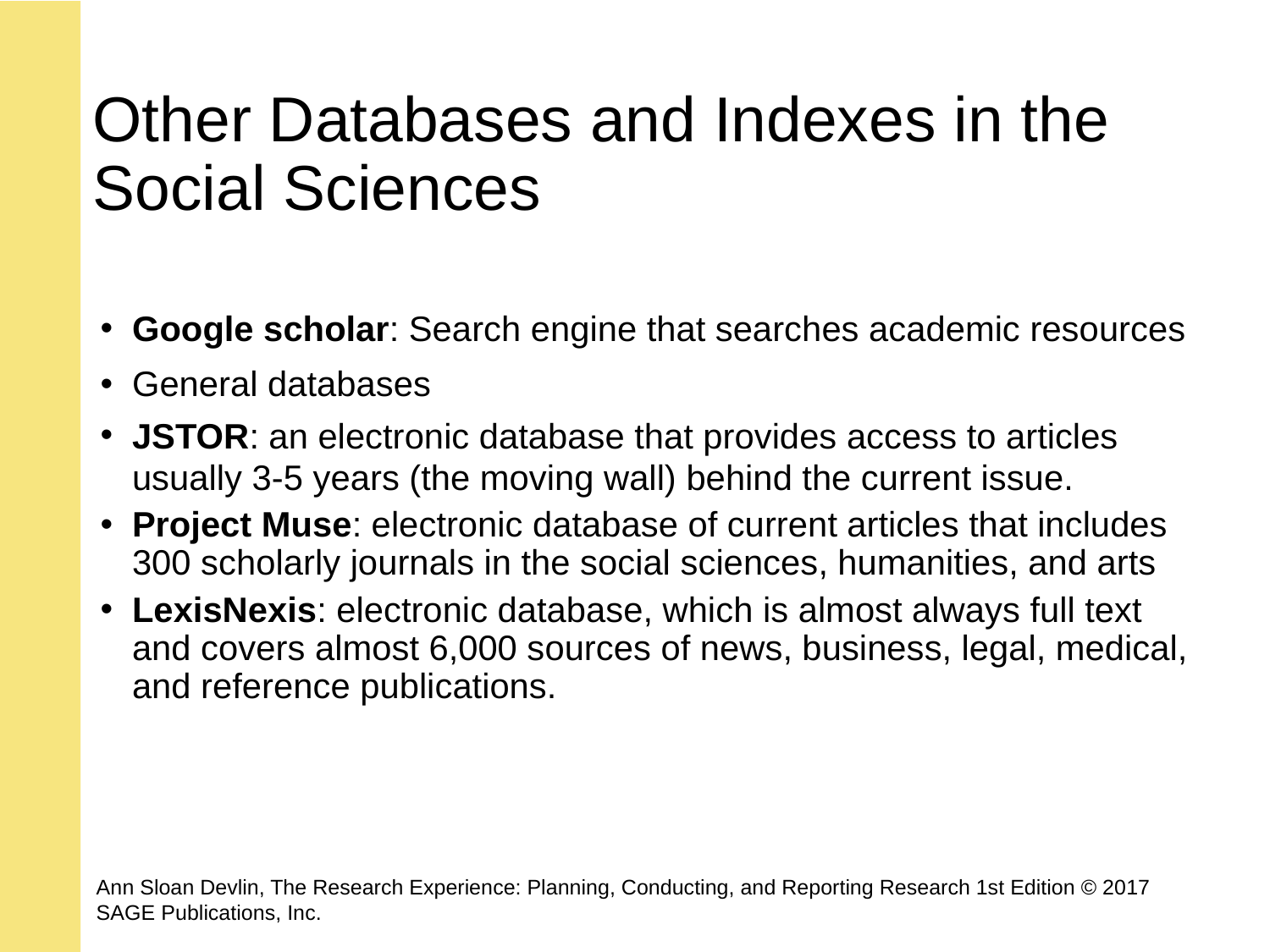

# Other Databases and Indexes in the Social Sciences
Google scholar: Search engine that searches academic resources
General databases
JSTOR: an electronic database that provides access to articles usually 3-5 years (the moving wall) behind the current issue.
Project Muse: electronic database of current articles that includes 300 scholarly journals in the social sciences, humanities, and arts
LexisNexis: electronic database, which is almost always full text and covers almost 6,000 sources of news, business, legal, medical, and reference publications.